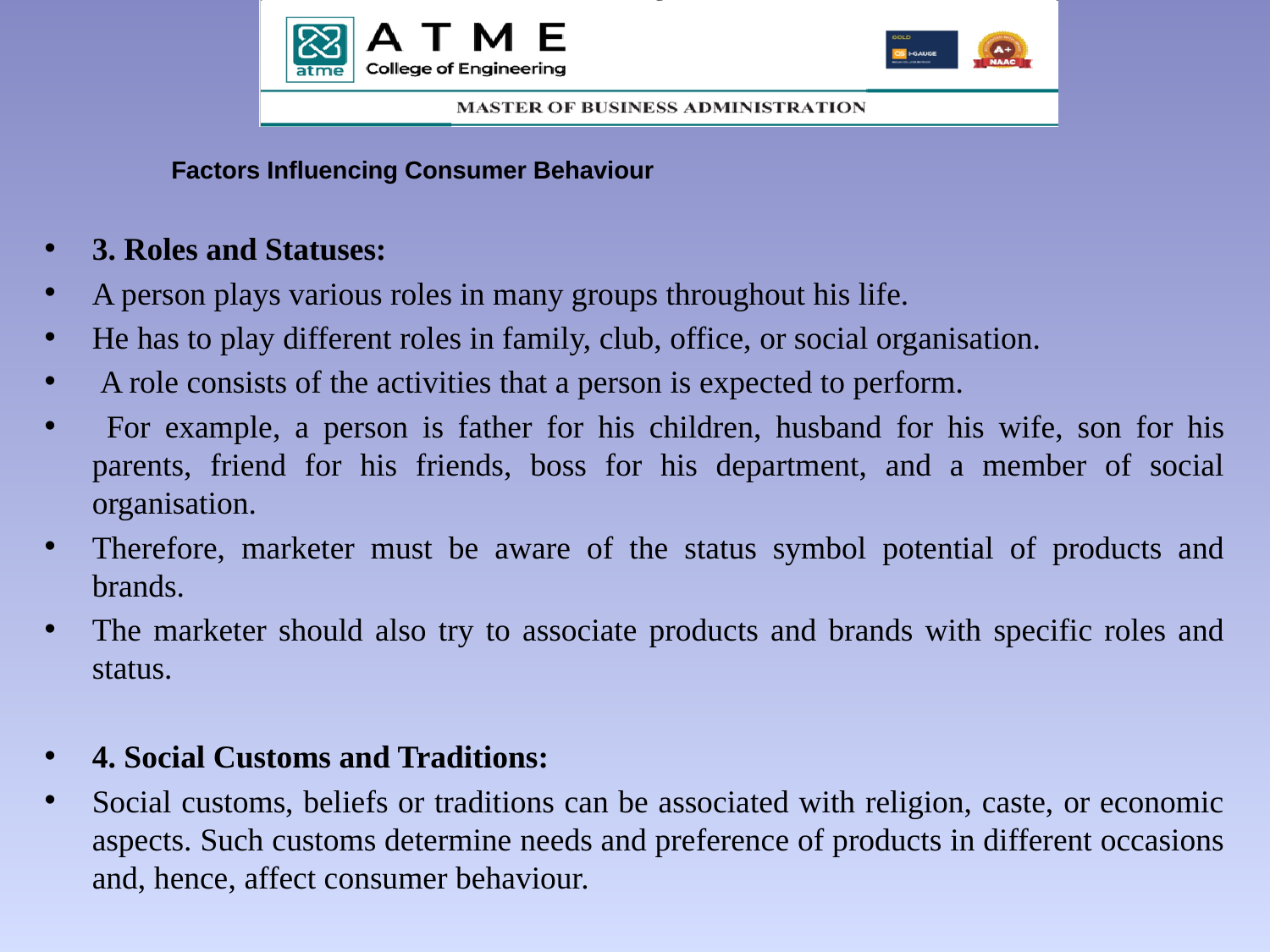

# Factors Influencing Consumer Behaviour
3. Roles and Statuses:
A person plays various roles in many groups throughout his life.
He has to play different roles in family, club, office, or social organisation.
 A role consists of the activities that a person is expected to perform.
 For example, a person is father for his children, husband for his wife, son for his parents, friend for his friends, boss for his department, and a member of social organisation.
Therefore, marketer must be aware of the status symbol potential of products and brands.
The marketer should also try to associate products and brands with specific roles and status.

4. Social Customs and Traditions:
Social customs, beliefs or traditions can be associated with religion, caste, or economic aspects. Such customs determine needs and preference of products in different occasions and, hence, affect consumer behaviour.